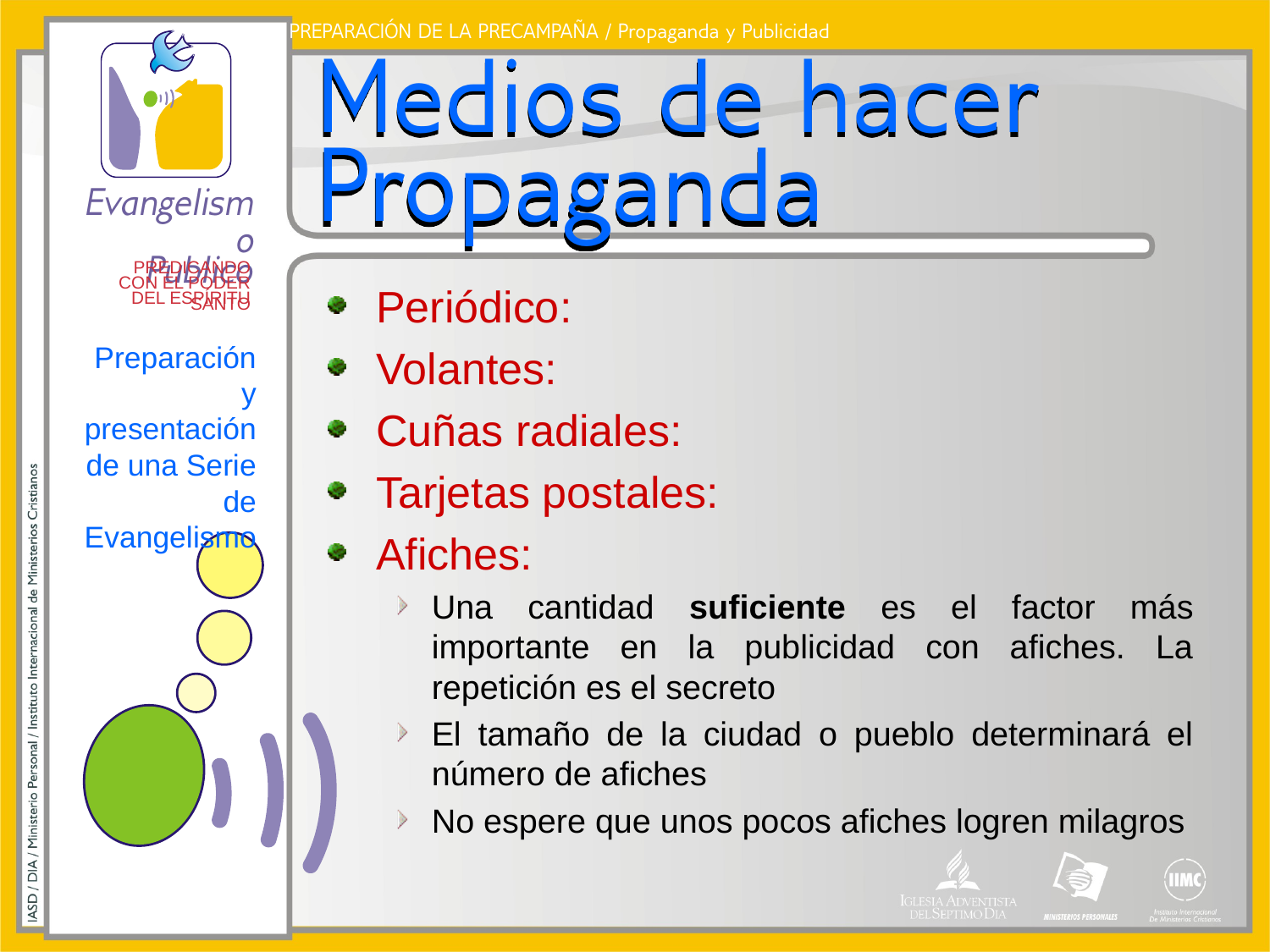

PREPARACIÓN DE LA PRECAMPAÑA / Propaganda y Publicidad
# Medios de hacer Propaganda
Periódico:
Volantes:
Cuñas radiales:
Tarjetas postales:
Afiches:
Una cantidad suficiente es el factor más importante en la publicidad con afiches. La repetición es el secreto
El tamaño de la ciudad o pueblo determinará el número de afiches
No espere que unos pocos afiches logren milagros